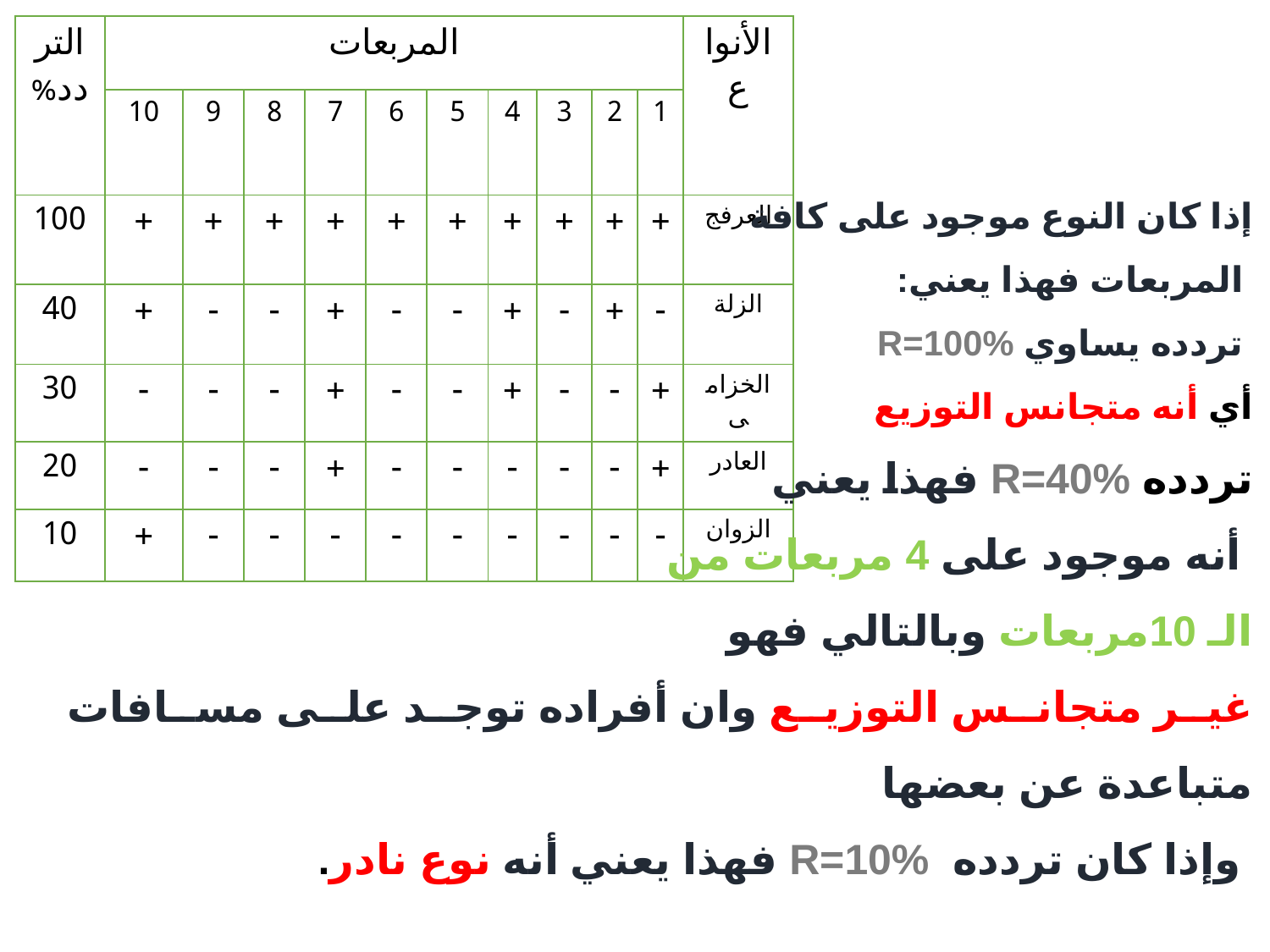

| التردد% | المربعات |  |  |  |  |  |  |  |  |  | الأنواع |
| --- | --- | --- | --- | --- | --- | --- | --- | --- | --- | --- | --- |
|  | 10 | 9 | 8 | 7 | 6 | 5 | 4 | 3 | 2 | 1 |  |
| 100 | + | + | + | + | + | + | + | + | + | + | العرفج |
| 40 | + | - | - | + | - | - | + | - | + | - | الزلة |
| 30 | - | - | - | + | - | - | + | - | - | + | الخزامى |
| 20 | - | - | - | + | - | - | - | - | - | + | العادر |
| 10 | + | - | - | - | - | - | - | - | - | - | الزوان |
إذا كان النوع موجود على كافة
 المربعات فهذا يعني:
 تردده يساوي R=100%
أي أنه متجانس التوزيع
تردده R=40% فهذا يعني
 أنه موجود على 4 مربعات من
الـ 10مربعات وبالتالي فهو
غير متجانس التوزيع وان أفراده توجد على مسافات متباعدة عن بعضها
 وإذا كان تردده  R=10% فهذا يعني أنه نوع نادر.